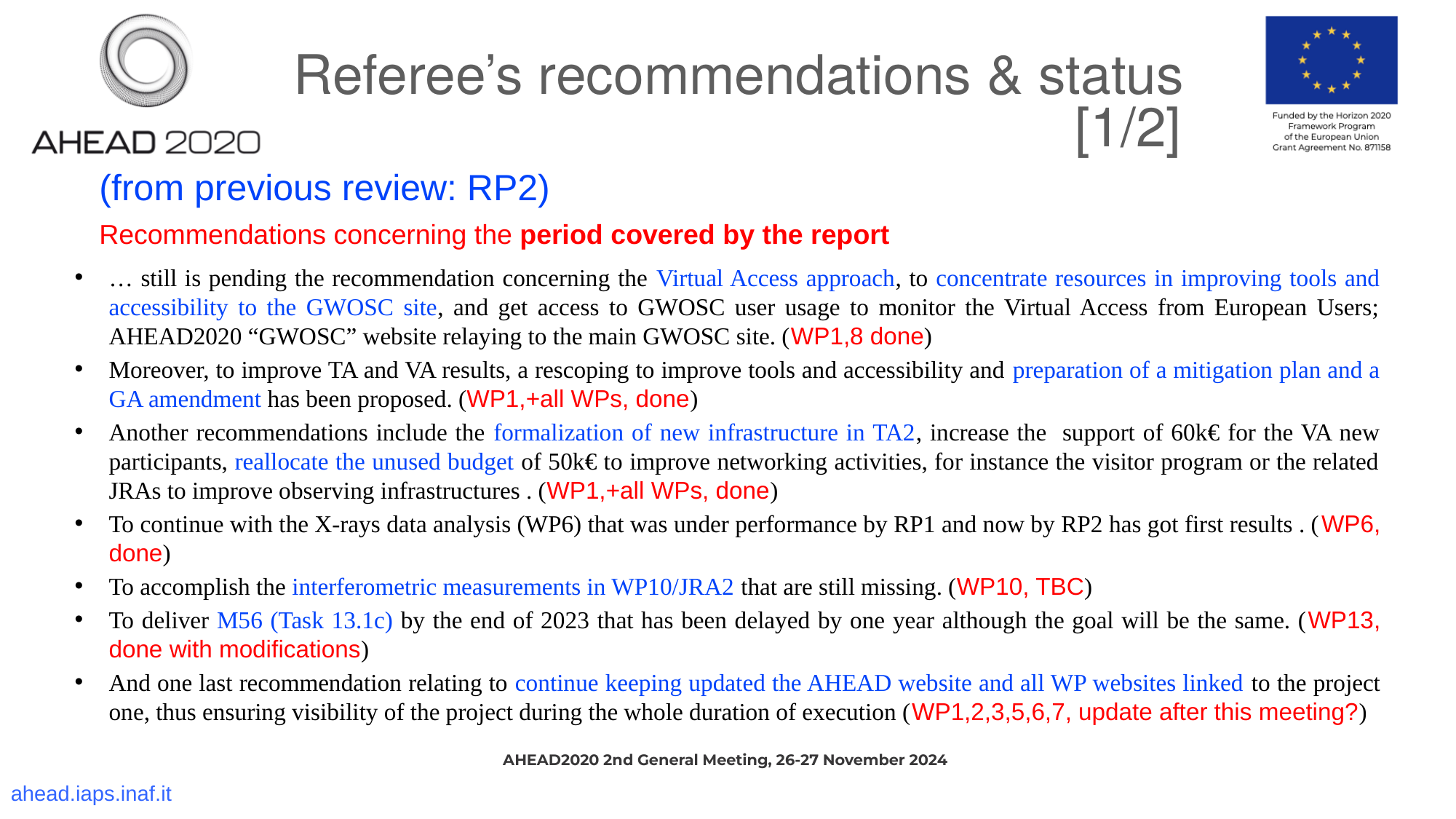

# Referee’s recommendations & status [1/2]
(from previous review: RP2)
Recommendations concerning the period covered by the report

… still is pending the recommendation concerning the Virtual Access approach, to concentrate resources in improving tools and accessibility to the GWOSC site, and get access to GWOSC user usage to monitor the Virtual Access from European Users; AHEAD2020 “GWOSC” website relaying to the main GWOSC site. (WP1,8 done)
Moreover, to improve TA and VA results, a rescoping to improve tools and accessibility and preparation of a mitigation plan and a GA amendment has been proposed. (WP1,+all WPs, done)
Another recommendations include the formalization of new infrastructure in TA2, increase the  support of 60k€ for the VA new participants, reallocate the unused budget of 50k€ to improve networking activities, for instance the visitor program or the related JRAs to improve observing infrastructures . (WP1,+all WPs, done)
To continue with the X-rays data analysis (WP6) that was under performance by RP1 and now by RP2 has got first results . (WP6, done)
To accomplish the interferometric measurements in WP10/JRA2 that are still missing. (WP10, TBC)
To deliver M56 (Task 13.1c) by the end of 2023 that has been delayed by one year although the goal will be the same. (WP13, done with modifications)
And one last recommendation relating to continue keeping updated the AHEAD website and all WP websites linked to the project one, thus ensuring visibility of the project during the whole duration of execution (WP1,2,3,5,6,7, update after this meeting?)
AHEAD2020 2nd General Meeting, 26-27 November 2024
ahead.iaps.inaf.it